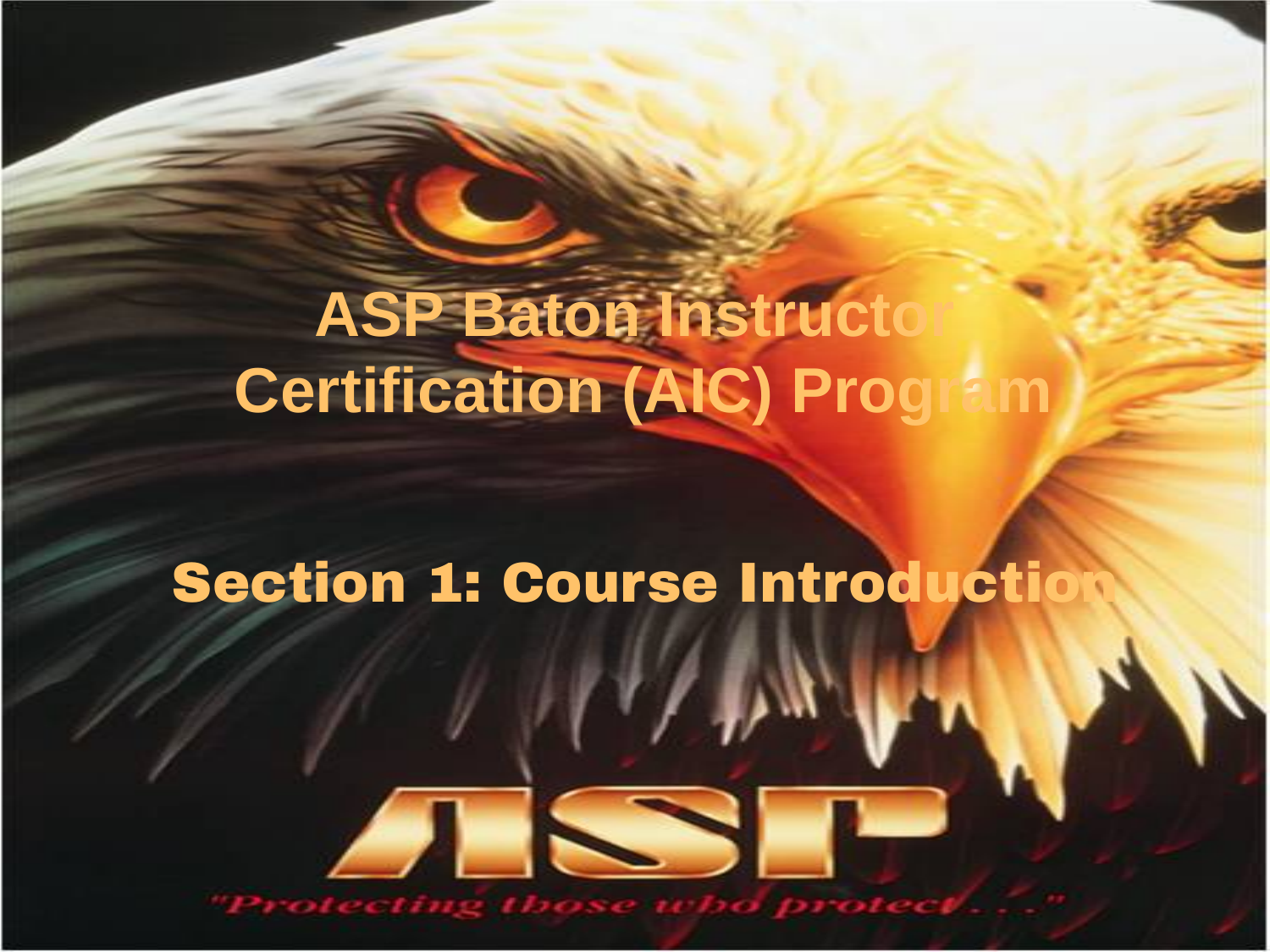

# ASP Baton Instructor Certification (AIC) Program
Section 1: Course Introduction